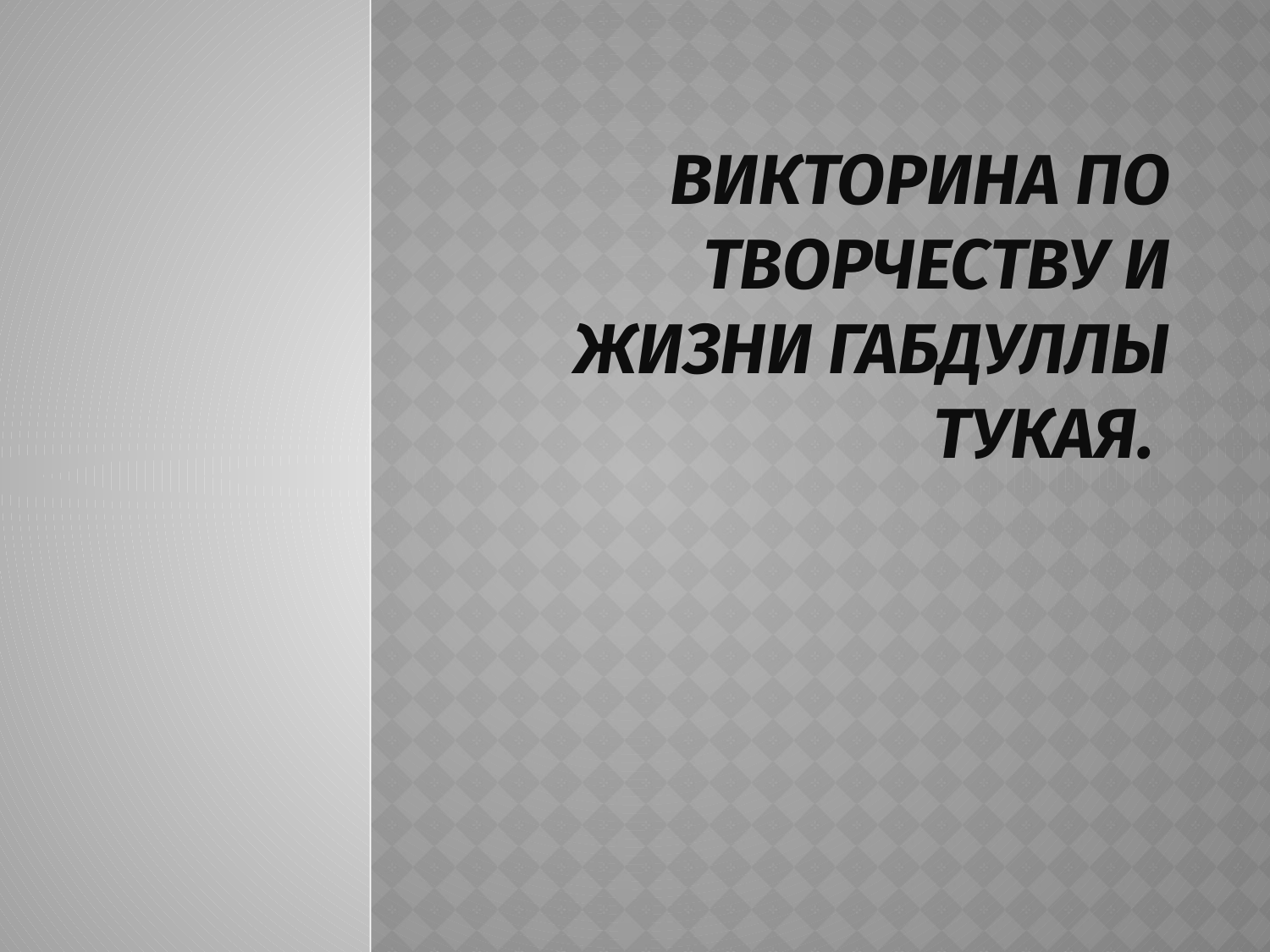

# Викторина по творчеству и жизни Габдуллы Тукая.